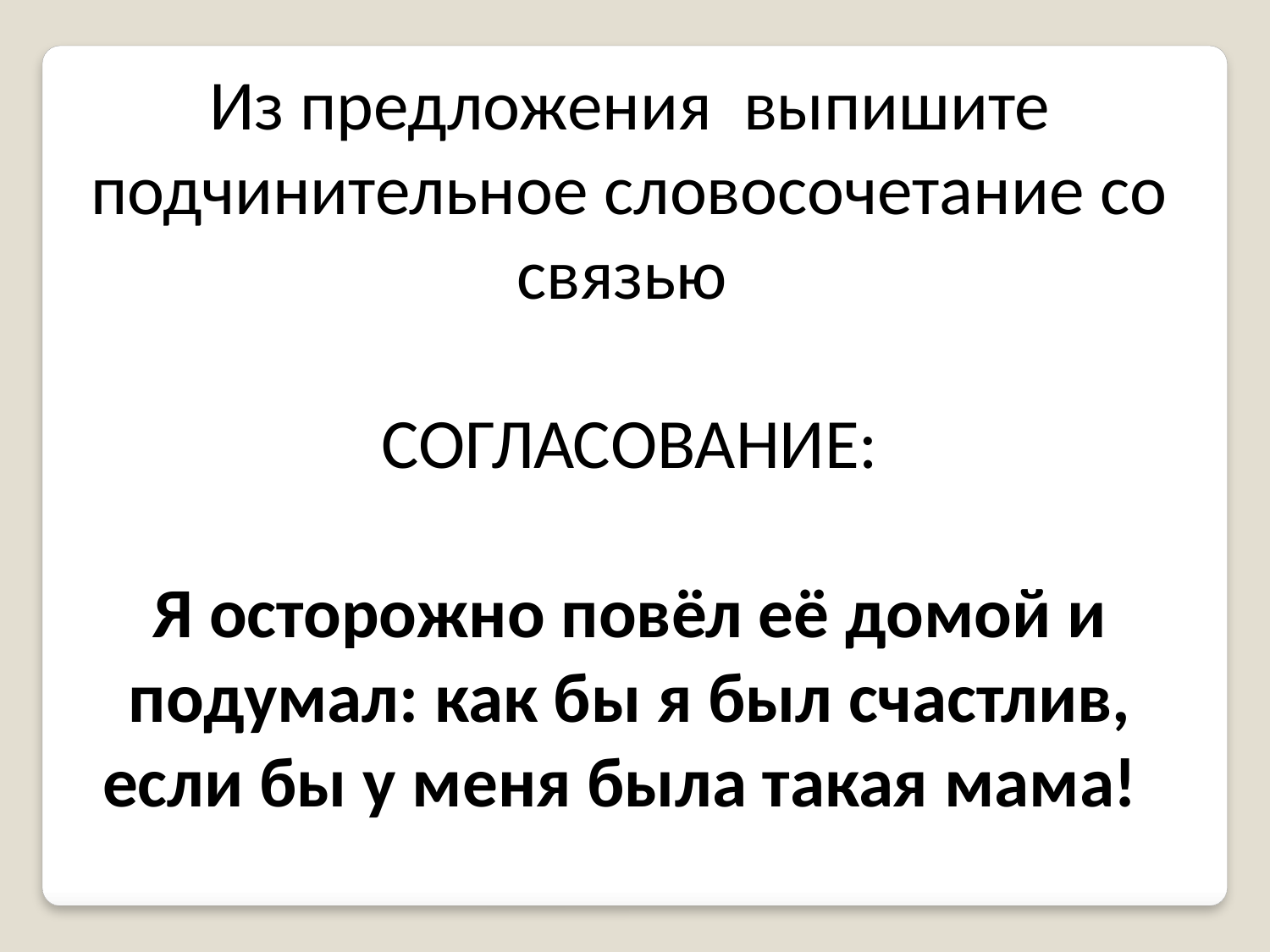

Из предложения  выпишите подчинительное словосочетание со связью

СОГЛАСОВАНИЕ:

Я осторожно повёл её домой и подумал: как бы я был счастлив, если бы у меня была такая мама!